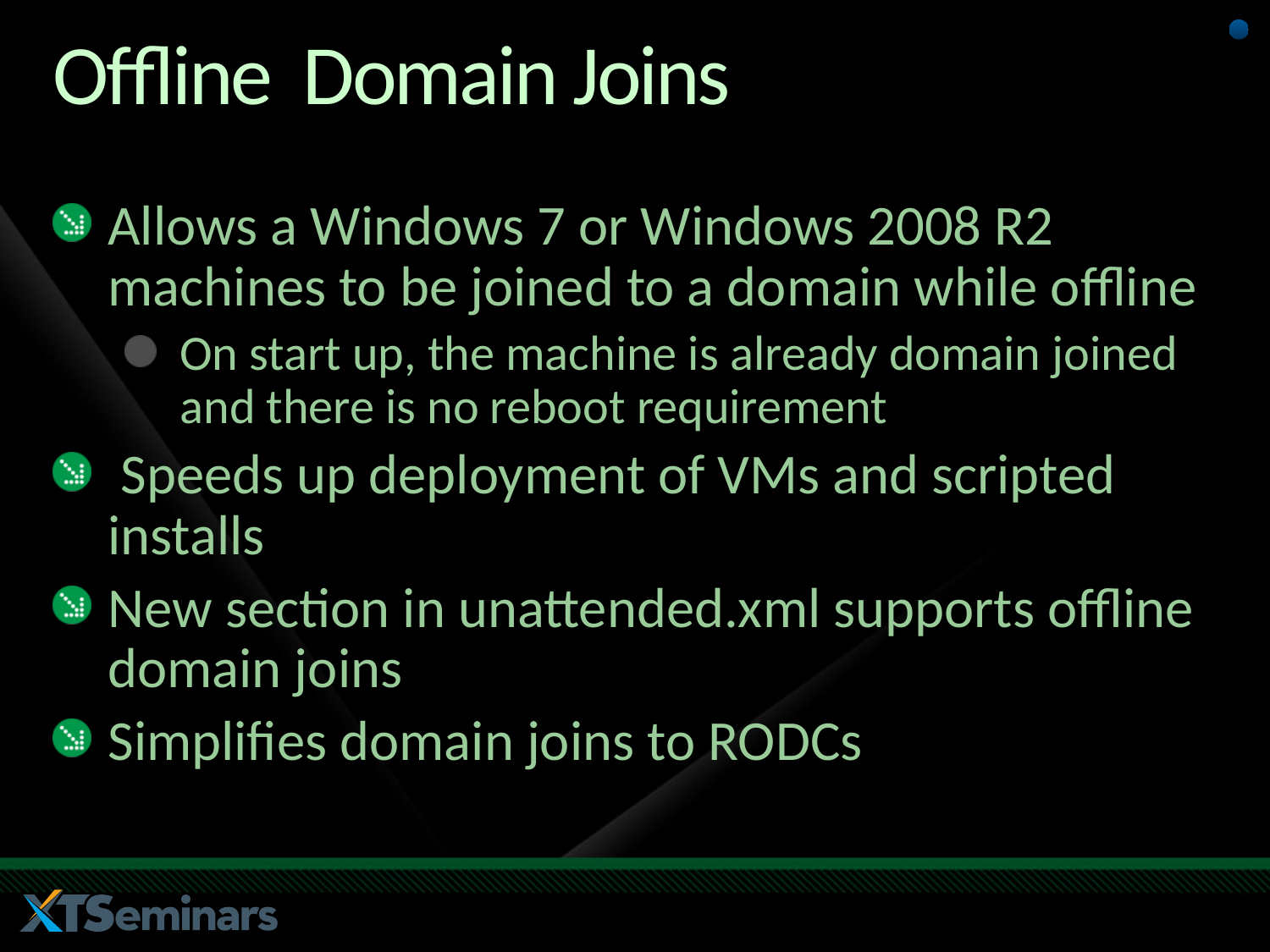

# Offline  Domain Joins
Allows a Windows 7 or Windows 2008 R2 machines to be joined to a domain while offline
On start up, the machine is already domain joined and there is no reboot requirement
 Speeds up deployment of VMs and scripted installs
New section in unattended.xml supports offline domain joins
Simplifies domain joins to RODCs